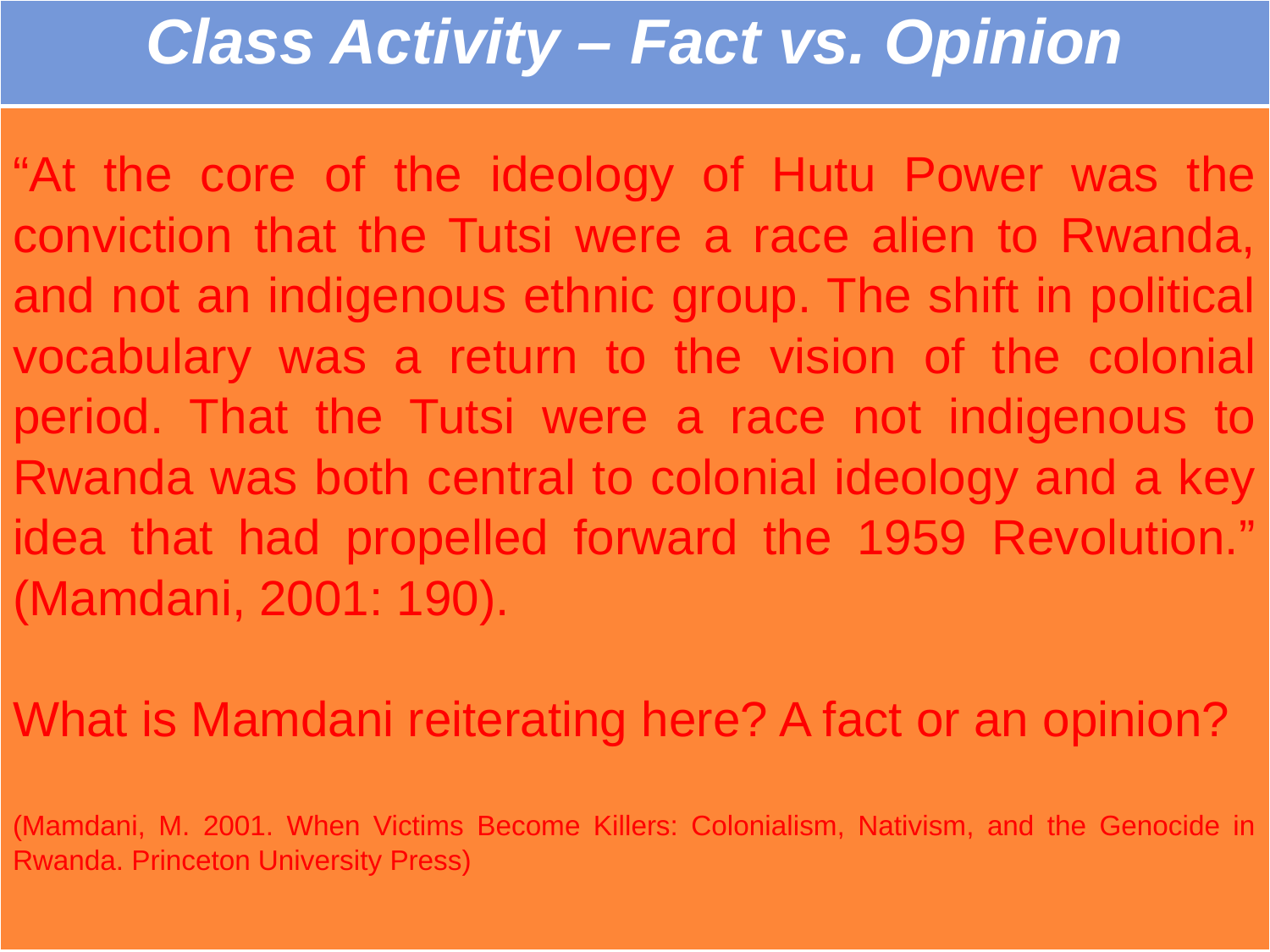

| Class Activity – Fact vs. Opinion |
| --- |
| “At the core of the ideology of Hutu Power was the conviction that the Tutsi were a race alien to Rwanda, and not an indigenous ethnic group. The shift in political vocabulary was a return to the vision of the colonial period. That the Tutsi were a race not indigenous to Rwanda was both central to colonial ideology and a key idea that had propelled forward the 1959 Revolution.” (Mamdani, 2001: 190). What is Mamdani reiterating here? A fact or an opinion? (Mamdani, M. 2001. When Victims Become Killers: Colonialism, Nativism, and the Genocide in Rwanda. Princeton University Press) |
| --- |
19